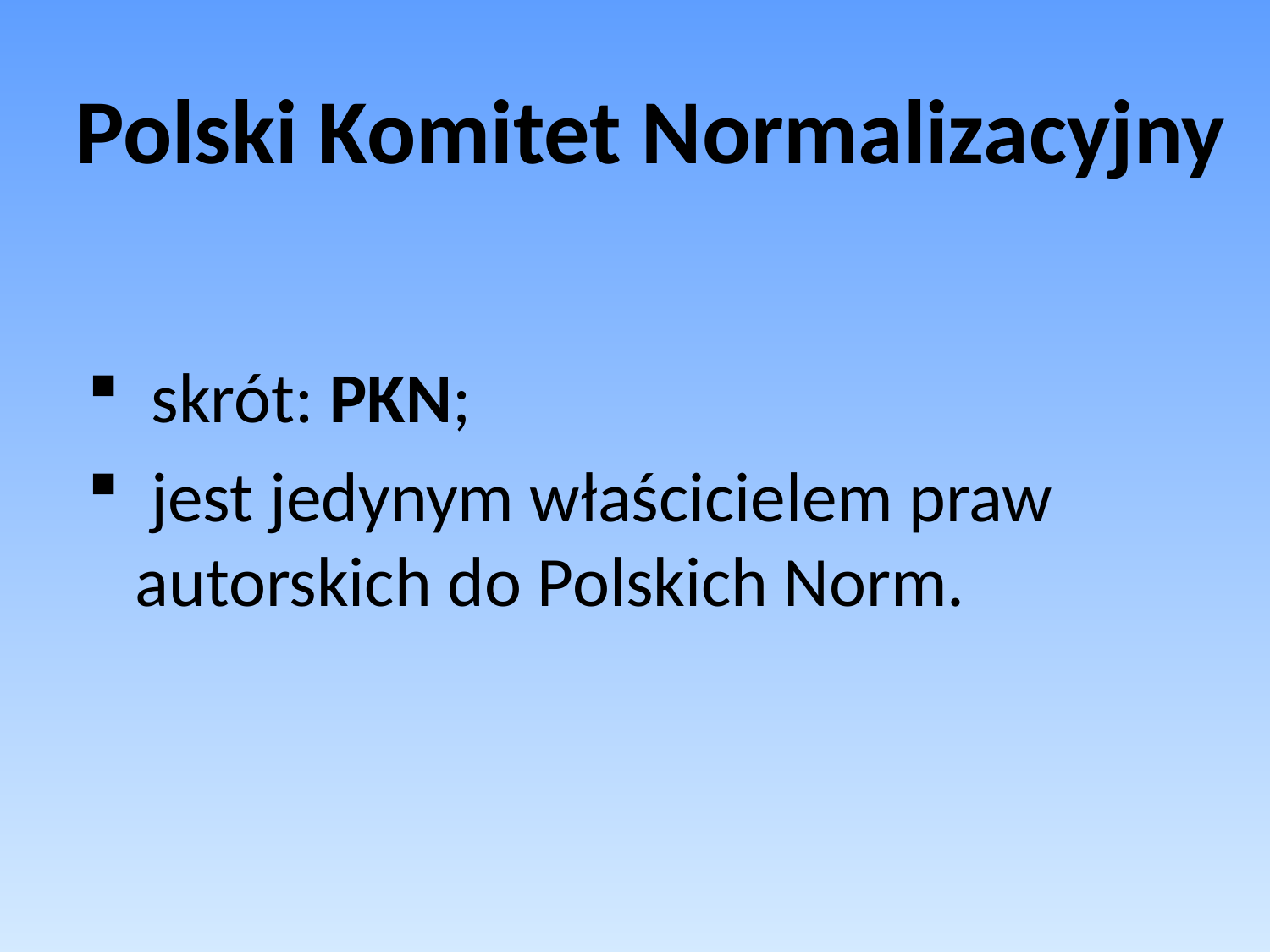

Polski Komitet Normalizacyjny
 skrót: PKN;
 jest jedynym właścicielem praw autorskich do Polskich Norm.